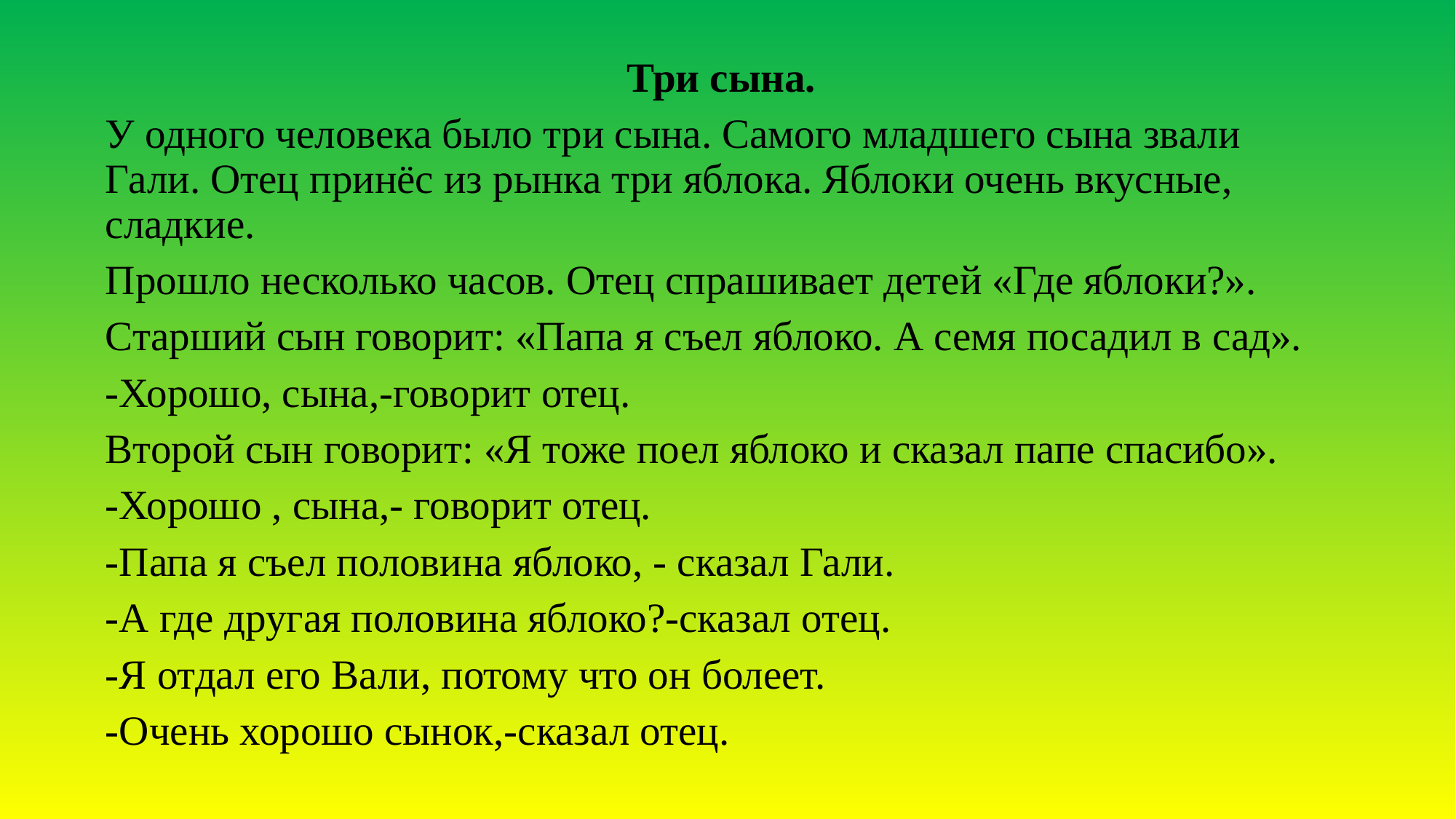

Три сына.
У одного человека было три сына. Самого младшего сына звали Гали. Отец принёс из рынка три яблока. Яблоки очень вкусные, сладкие.
Прошло несколько часов. Отец спрашивает детей «Где яблоки?».
Старший сын говорит: «Папа я съел яблоко. А семя посадил в сад».
-Хорошо, сына,-говорит отец.
Второй сын говорит: «Я тоже поел яблоко и сказал папе спасибо».
-Хорошо , сына,- говорит отец.
-Папа я съел половина яблоко, - сказал Гали.
-А где другая половина яблоко?-сказал отец.
-Я отдал его Вали, потому что он болеет.
-Очень хорошо сынок,-сказал отец.